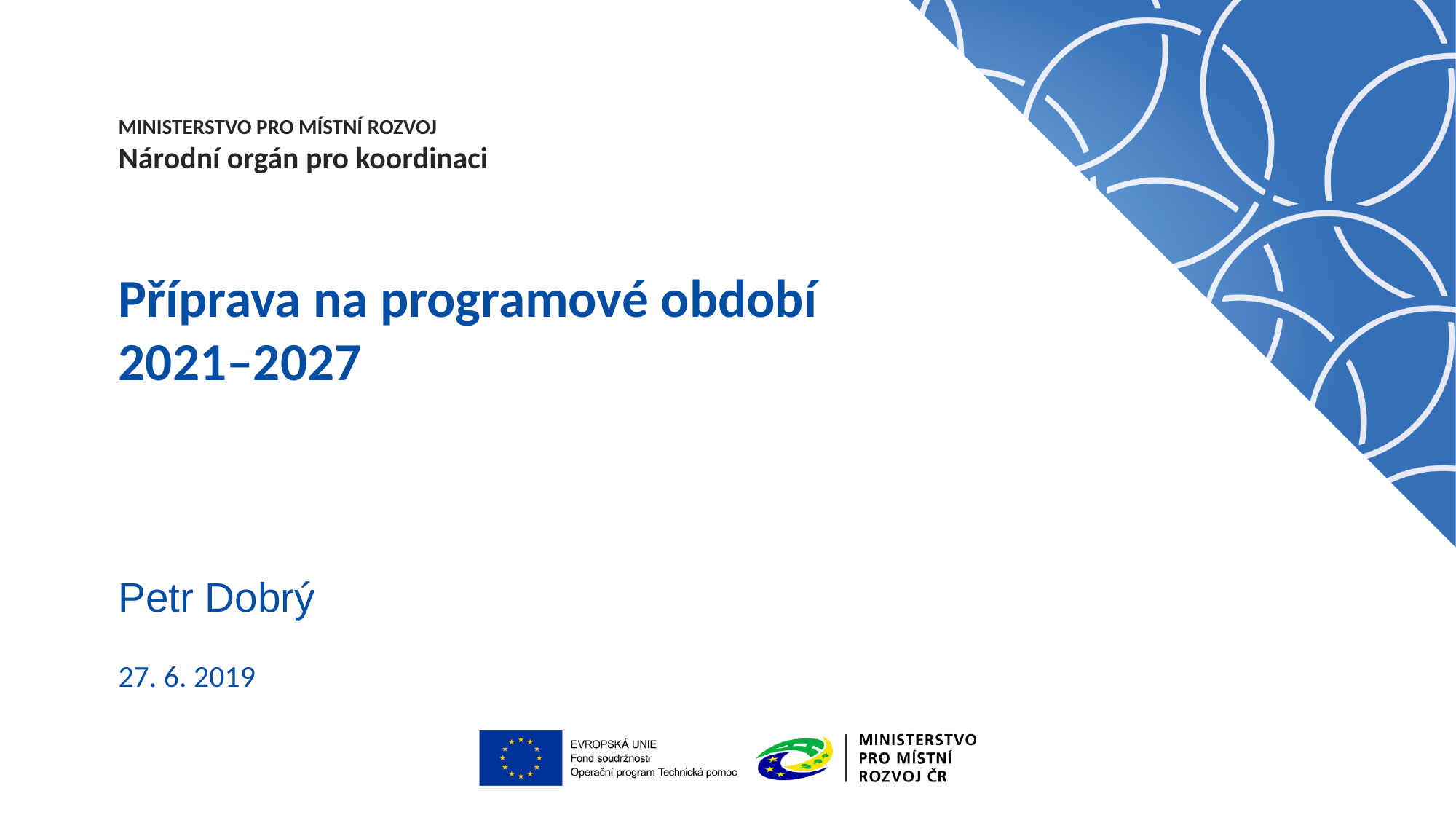

# Příprava na programové období 2021–2027
Petr Dobrý
27. 6. 2019